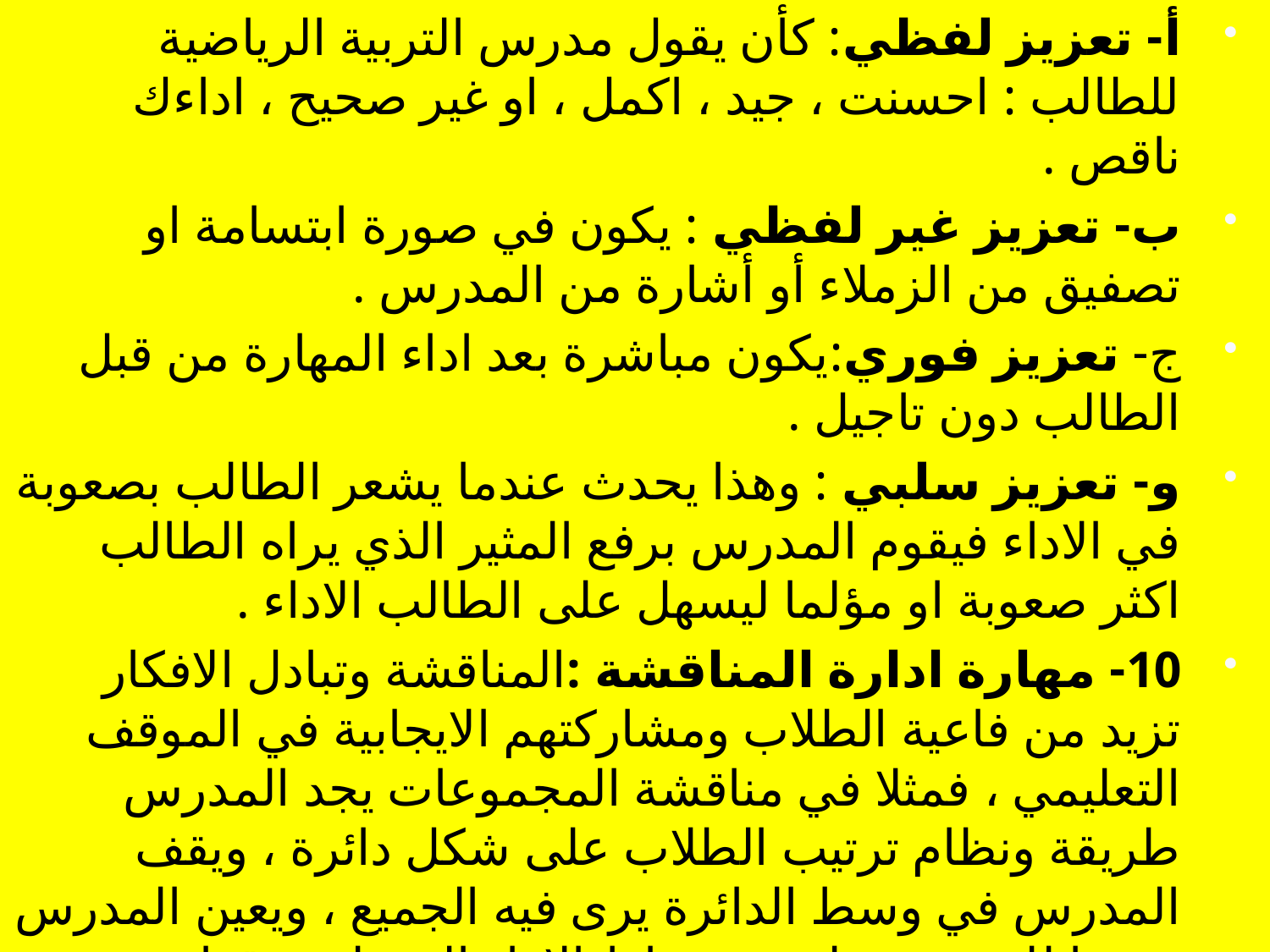

أ- تعزيز لفظي: كأن يقول مدرس التربية الرياضية للطالب : احسنت ، جيد ، اكمل ، او غير صحيح ، اداءك ناقص .
ب- تعزيز غير لفظي : يكون في صورة ابتسامة او تصفيق من الزملاء أو أشارة من المدرس .
ج- تعزيز فوري:يكون مباشرة بعد اداء المهارة من قبل الطالب دون تاجيل .
و- تعزيز سلبي : وهذا يحدث عندما يشعر الطالب بصعوبة في الاداء فيقوم المدرس برفع المثير الذي يراه الطالب اكثر صعوبة او مؤلما ليسهل على الطالب الاداء .
10- مهارة ادارة المناقشة :المناقشة وتبادل الافكار تزيد من فاعية الطلاب ومشاركتهم الايجابية في الموقف التعليمي ، فمثلا في مناقشة المجموعات يجد المدرس طريقة ونظام ترتيب الطلاب على شكل دائرة ، ويقف المدرس في وسط الدائرة يرى فيه الجميع ، ويعين المدرس رئيسا للمجموعة لتدوين نقاط الاراء المختلفة وقواعد المناقشة التي توضح من قبل المدرس (كيف ياخذ الكلمة ، او كيف يعلق على كلام زملائه ، او طلب استفسار) وحتى تنجح هذه المناقشة لابد ان يشعر الطالب بالارتياح والاطمئنان .